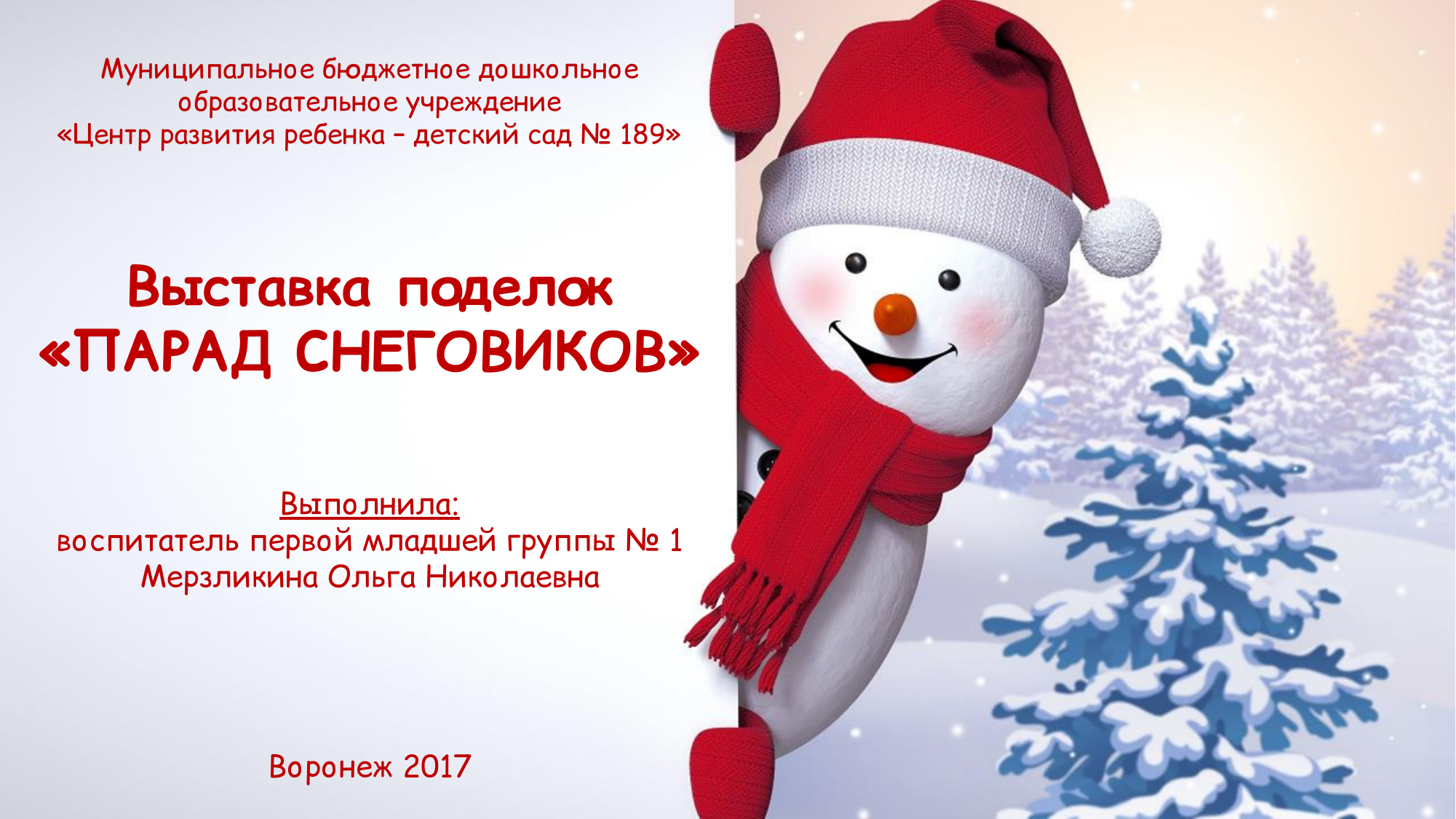

Муниципальное бюджетное дошкольное
образовательное учреждение
«Центр развития ребенка – детский сад № 189»
Выставка поделок
«ПАРАД СНЕГОВИКОВ»
Выполнила:
воспитатель первой младшей группы № 1
Мерзликина Ольга Николаевна
Воронеж 2017